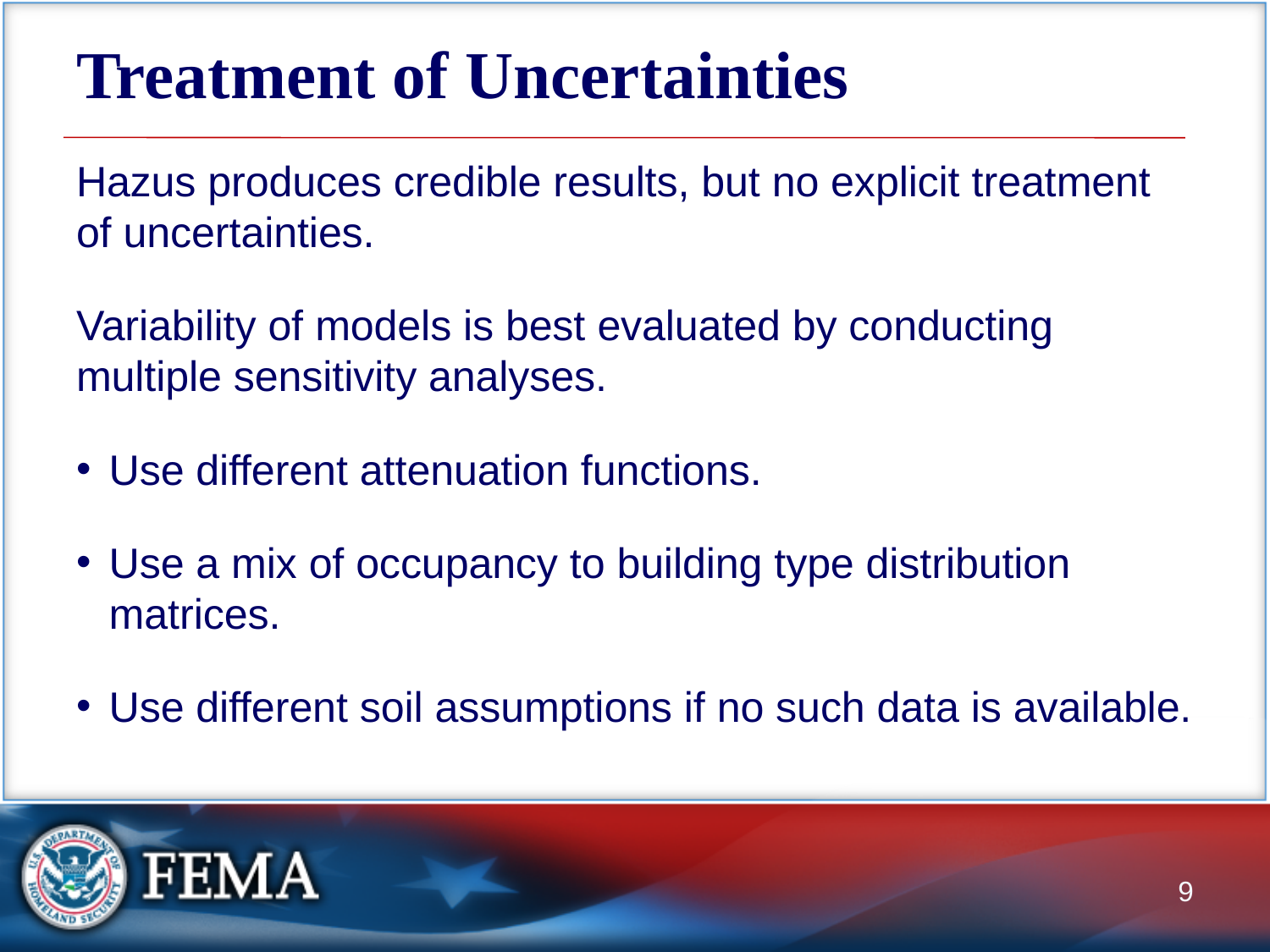

# Treatment of Uncertainties
Hazus produces credible results, but no explicit treatment of uncertainties.
Variability of models is best evaluated by conducting multiple sensitivity analyses.
Use different attenuation functions.
Use a mix of occupancy to building type distribution matrices.
Use different soil assumptions if no such data is available.
9